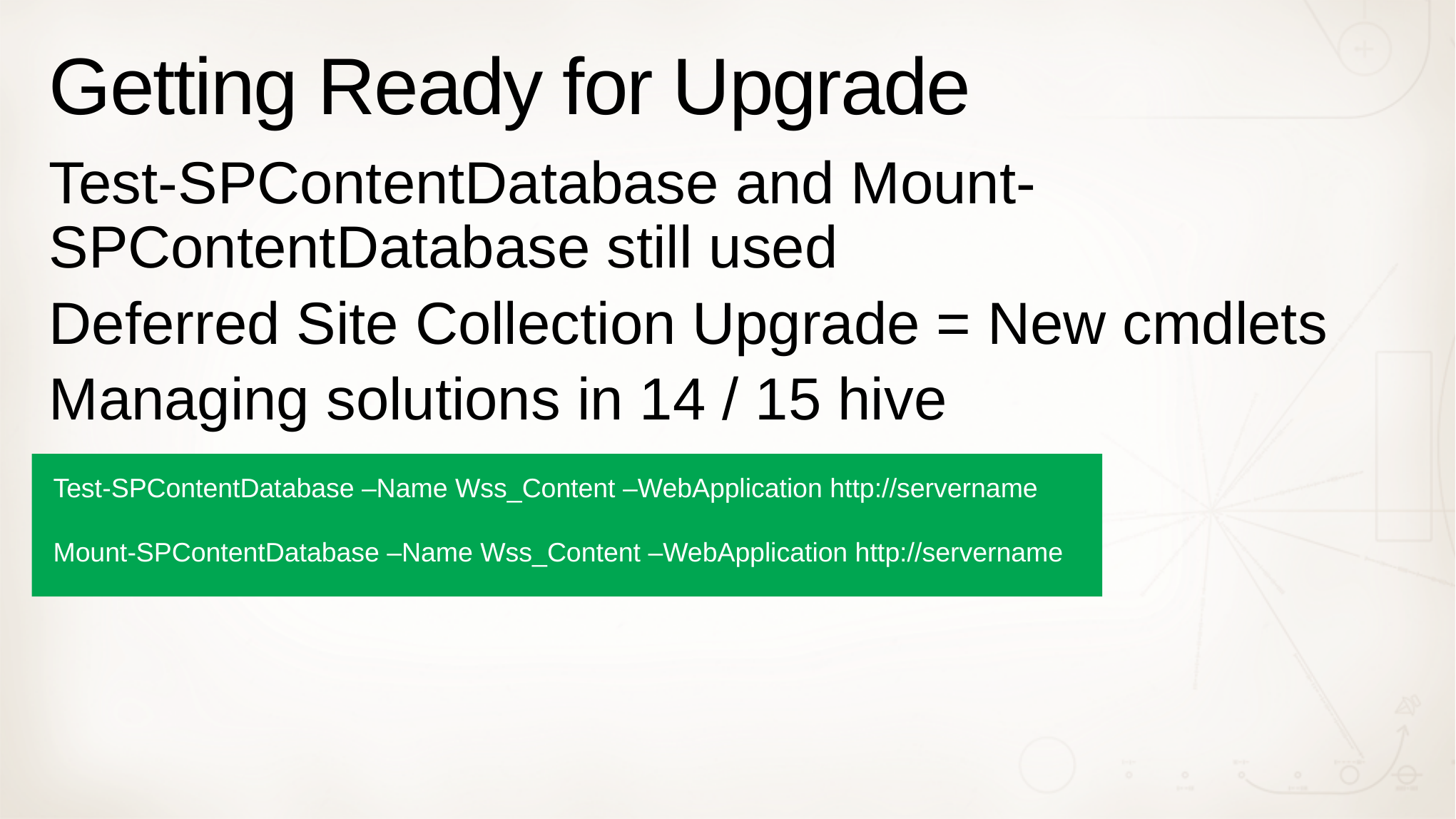

# Getting Ready for Upgrade
Test-SPContentDatabase and Mount-SPContentDatabase still used
Deferred Site Collection Upgrade = New cmdlets
Managing solutions in 14 / 15 hive

Test-SPContentDatabase –Name Wss_Content –WebApplication http://servername

Mount-SPContentDatabase –Name Wss_Content –WebApplication http://servername